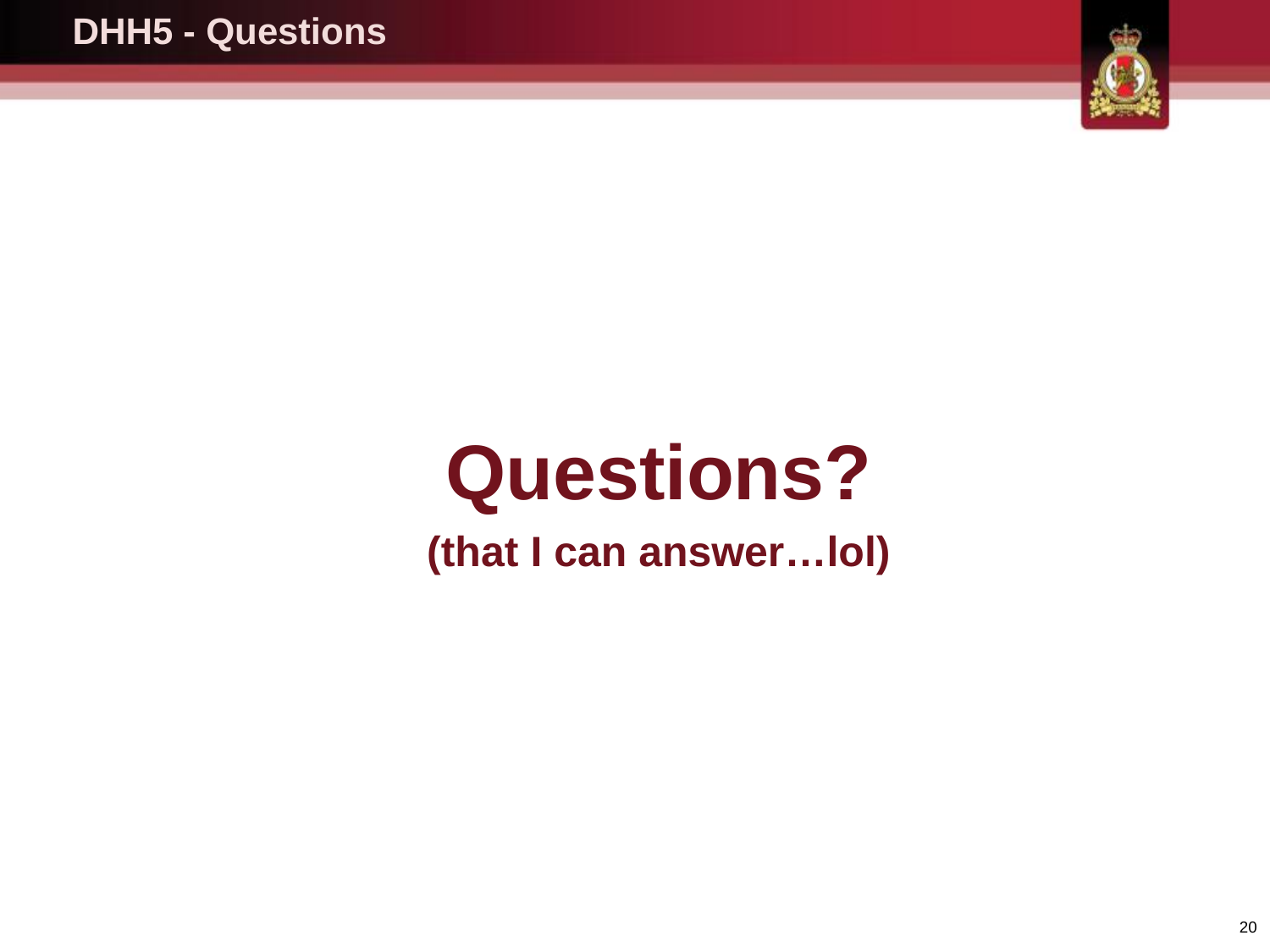

# DHH5 - Questions
Questions?
(that I can answer…lol)

20